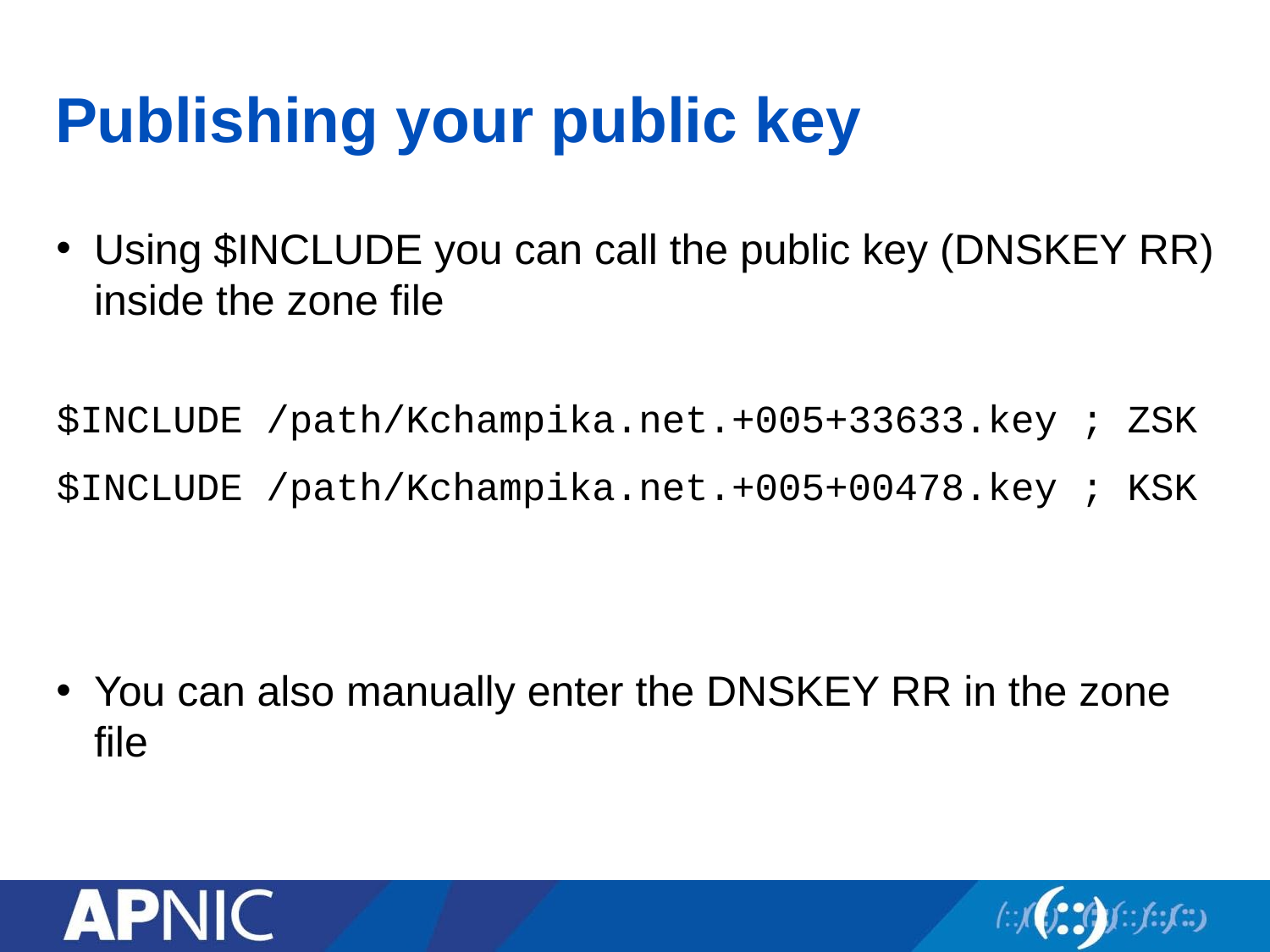

# Publishing your public key
Using $INCLUDE you can call the public key (DNSKEY RR) inside the zone file

$INCLUDE /path/Kchampika.net.+005+33633.key ; ZSK
$INCLUDE /path/Kchampika.net.+005+00478.key ; KSK

You can also manually enter the DNSKEY RR in the zone file